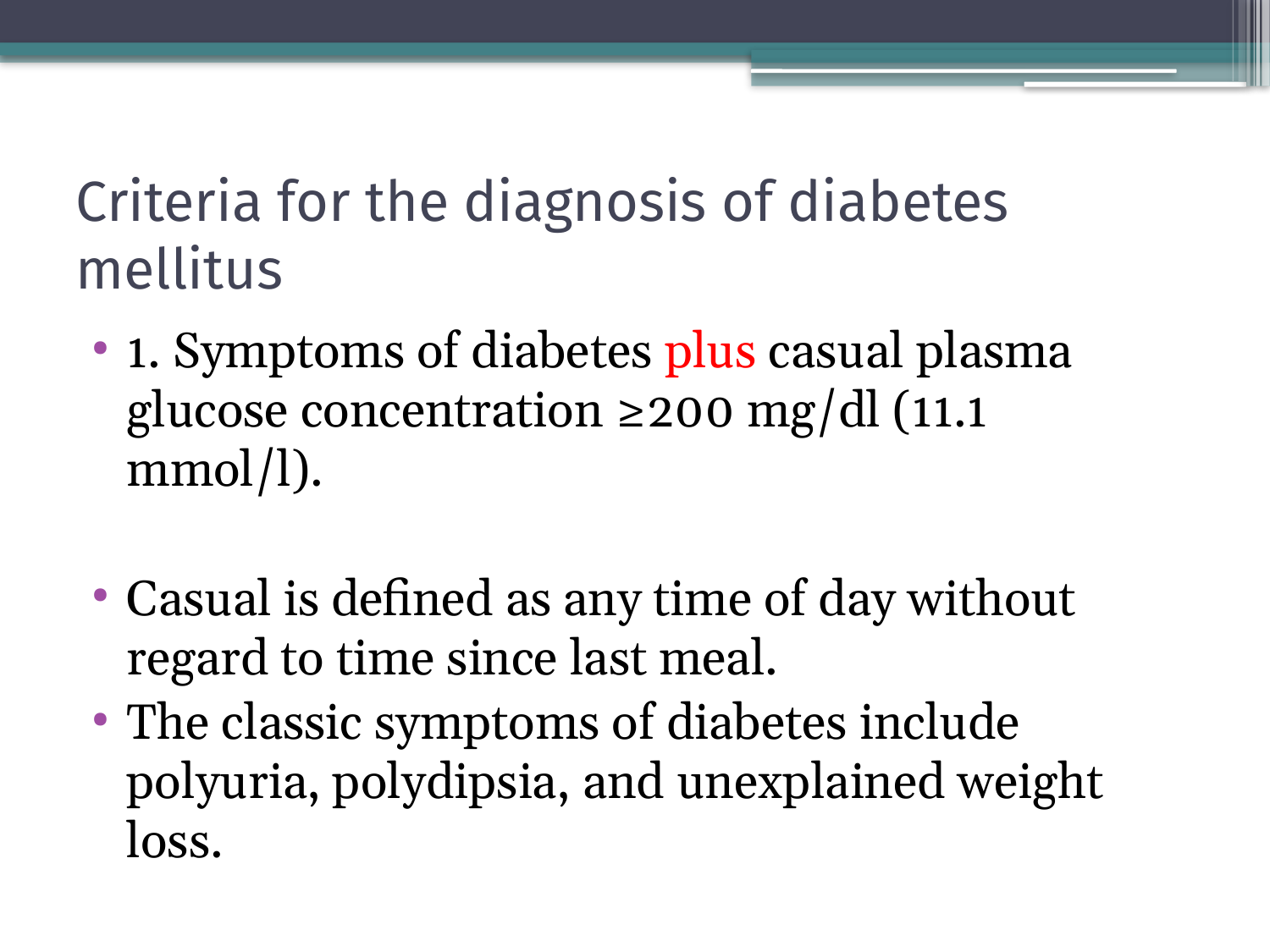

# Criteria for the diagnosis of diabetes mellitus
1. Symptoms of diabetes plus casual plasma glucose concentration ≥200 mg/dl (11.1 mmol/l).

Casual is defined as any time of day without regard to time since last meal.
The classic symptoms of diabetes include polyuria, polydipsia, and unexplained weight loss.